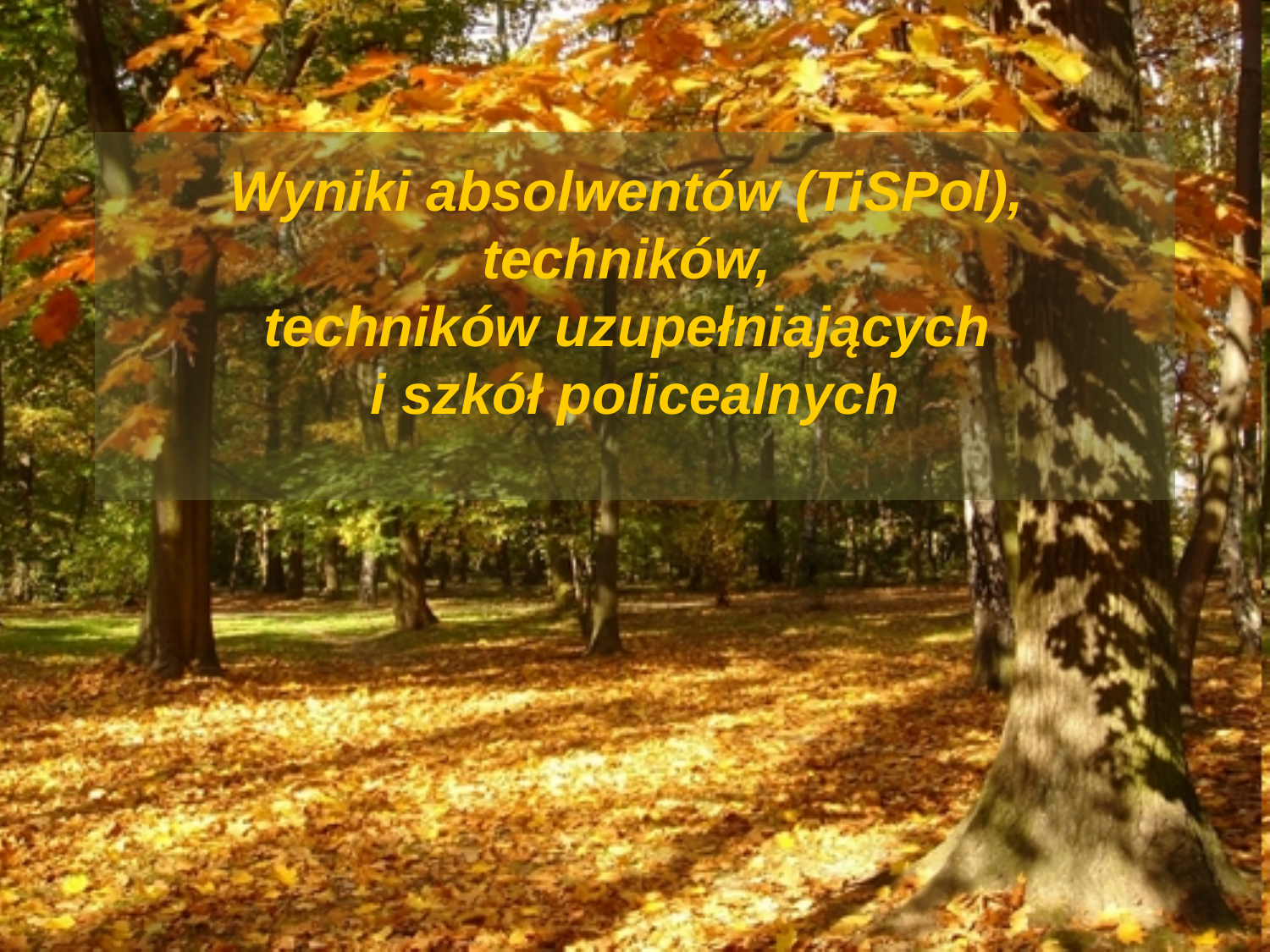

# Wyniki absolwentów (TiSPol), techników, techników uzupełniających i szkół policealnych